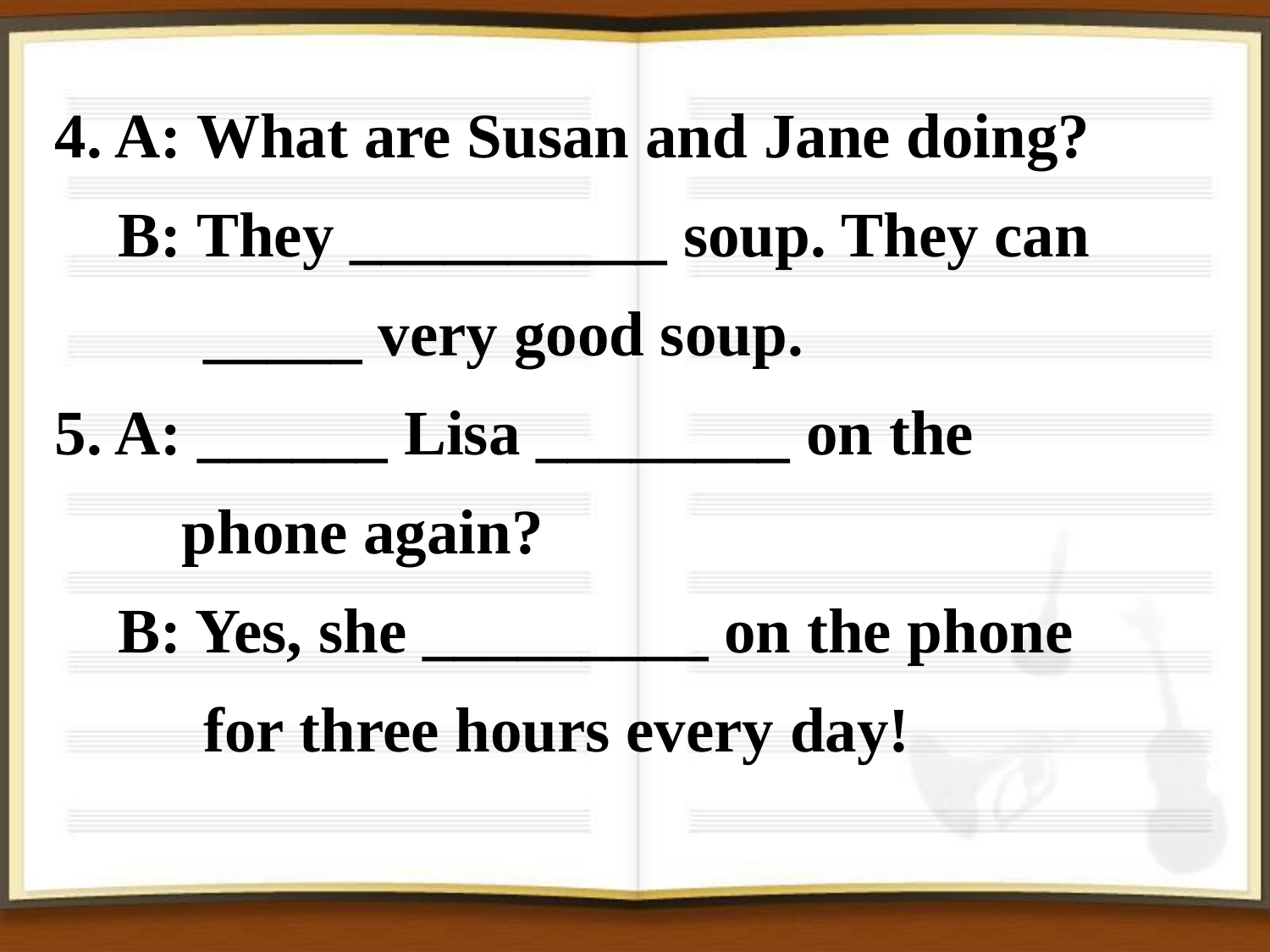

4. A: What are Susan and Jane doing?
    B: They __________ soup. They can 	_____ very good soup.
5. A: ______ Lisa ________ on the
        phone again?
    B: Yes, she _________ on the phone 	for three hours every day!